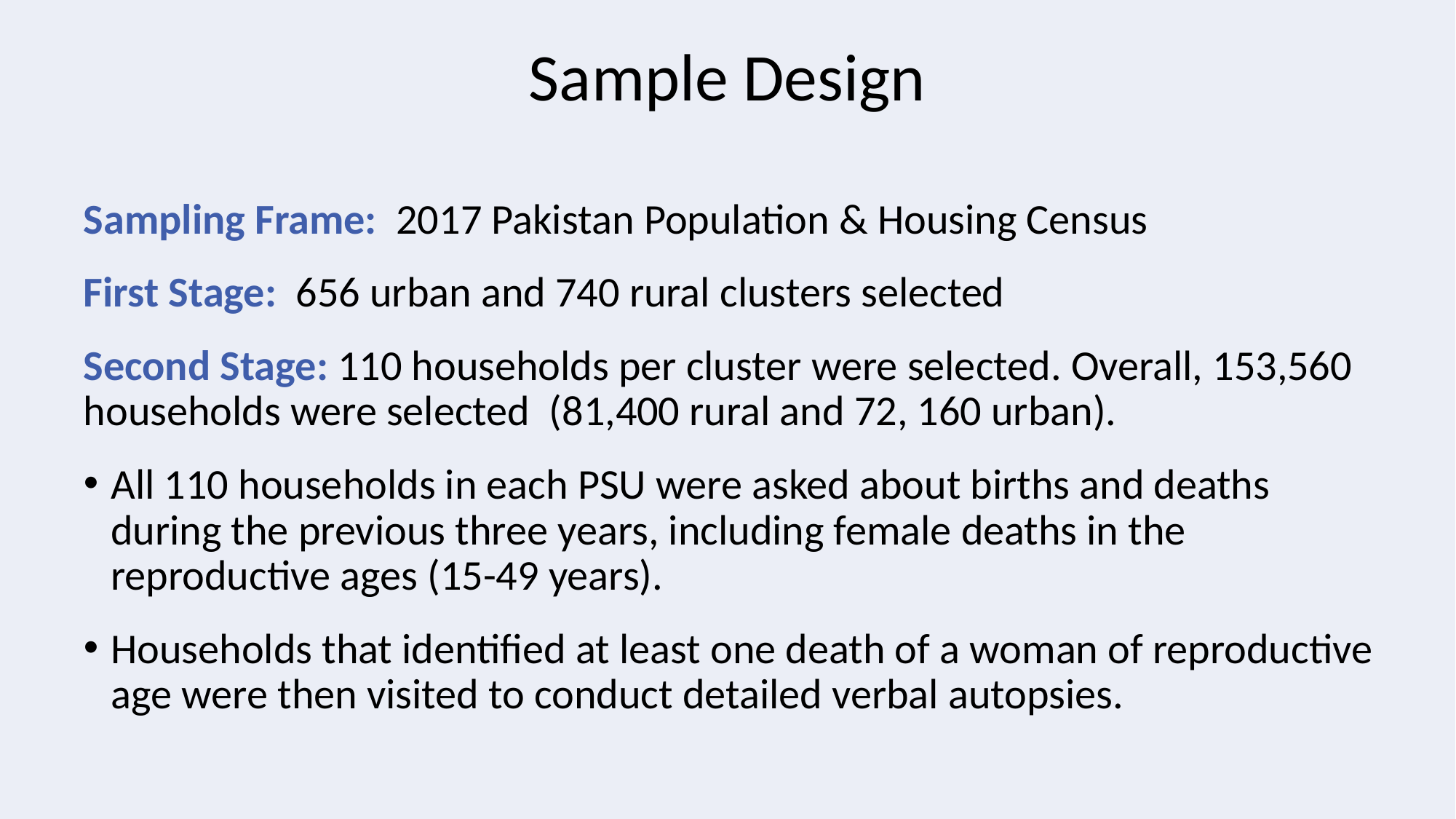

# Sample Design
Sampling Frame:  2017 Pakistan Population & Housing Census
First Stage:  656 urban and 740 rural clusters selected
Second Stage: 110 households per cluster were selected. Overall, 153,560 households were selected  (81,400 rural and 72, 160 urban).
All 110 households in each PSU were asked about births and deaths during the previous three years, including female deaths in the reproductive ages (15-49 years).
Households that identified at least one death of a woman of reproductive age were then visited to conduct detailed verbal autopsies.